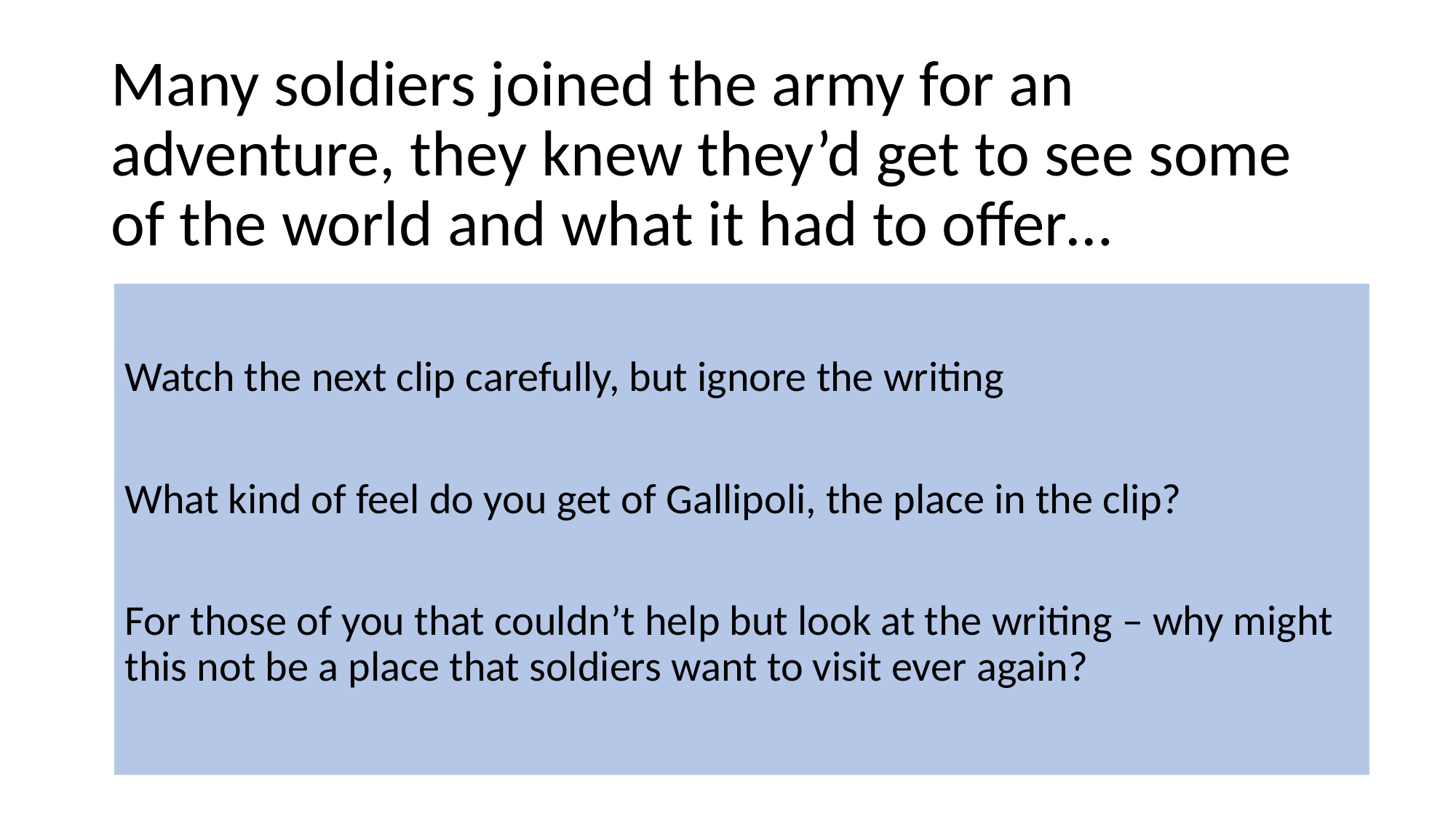

# Many soldiers joined the army for an adventure, they knew they’d get to see some of the world and what it had to offer…

Watch the next clip carefully, but ignore the writing

What kind of feel do you get of Gallipoli, the place in the clip?

For those of you that couldn’t help but look at the writing – why might this not be a place that soldiers want to visit ever again?